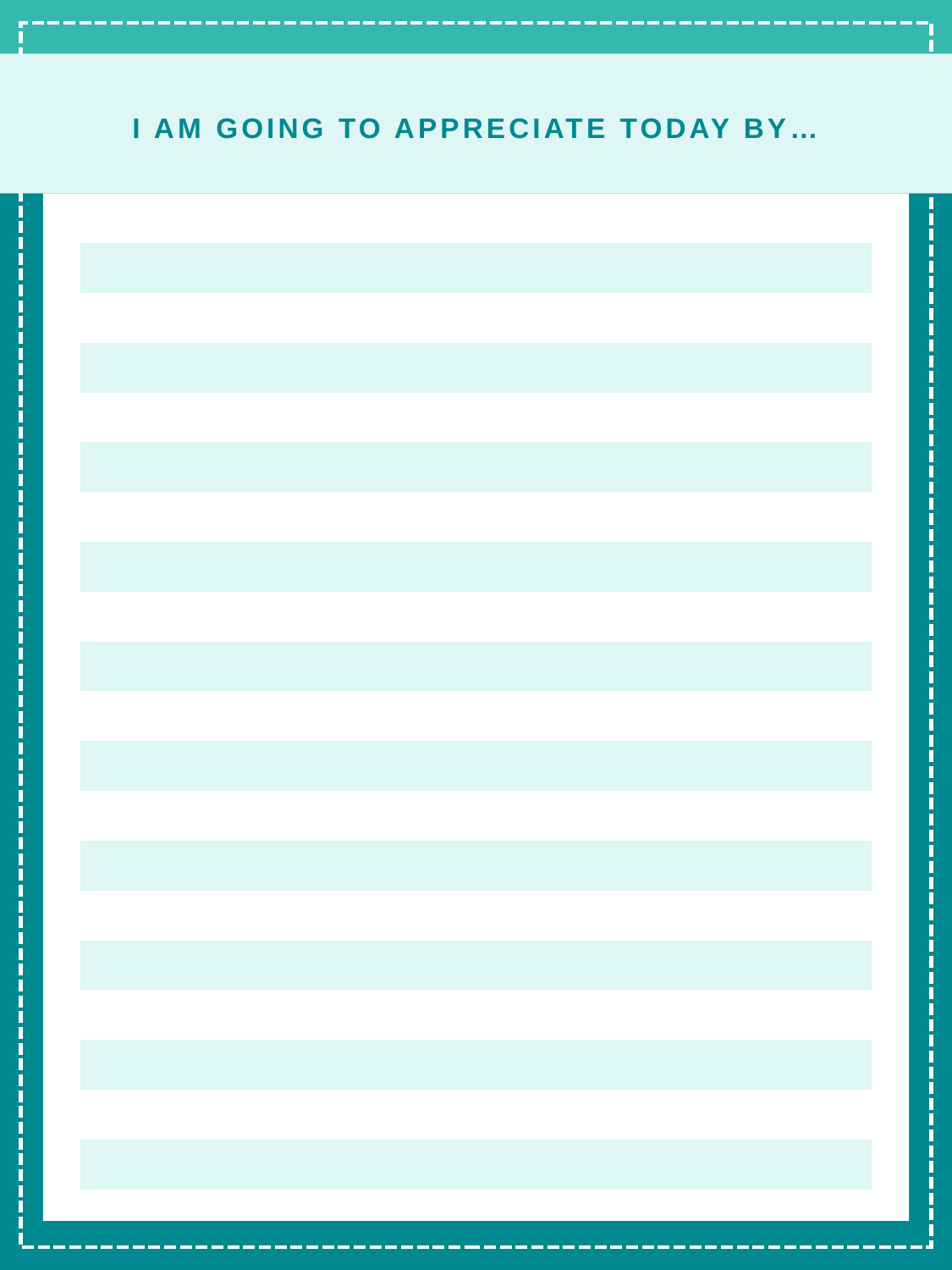

I AM GOING TO APPRECIATE TODAY BY…

|  |
| --- |
|  |
|  |
|  |
|  |
|  |
|  |
|  |
|  |
|  |
|  |
|  |
|  |
|  |
|  |
|  |
|  |
|  |
|  |